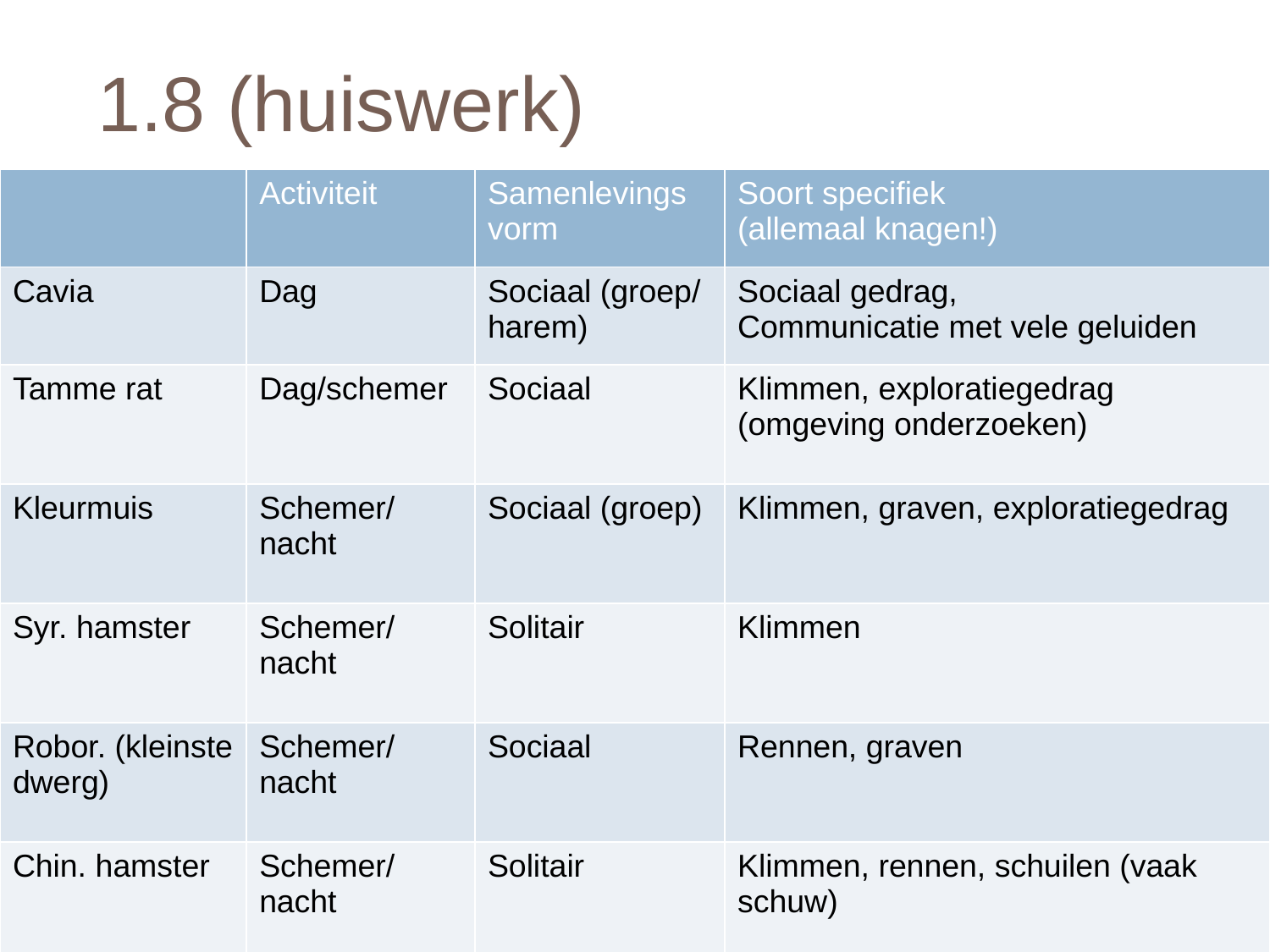

# 1.8 (huiswerk)
|  | Activiteit | Samenlevings vorm | Soort specifiek (allemaal knagen!) |
| --- | --- | --- | --- |
| Cavia | Dag | Sociaal (groep/ harem) | Sociaal gedrag, Communicatie met vele geluiden |
| Tamme rat | Dag/schemer | Sociaal | Klimmen, exploratiegedrag (omgeving onderzoeken) |
| Kleurmuis | Schemer/ nacht | Sociaal (groep) | Klimmen, graven, exploratiegedrag |
| Syr. hamster | Schemer/ nacht | Solitair | Klimmen |
| Robor. (kleinste dwerg) | Schemer/ nacht | Sociaal | Rennen, graven |
| Chin. hamster | Schemer/ nacht | Solitair | Klimmen, rennen, schuilen (vaak schuw) |
| Dikstaartgerb. | Schemer/ nacht | Solitair/ sociaal | Slapen, graven |